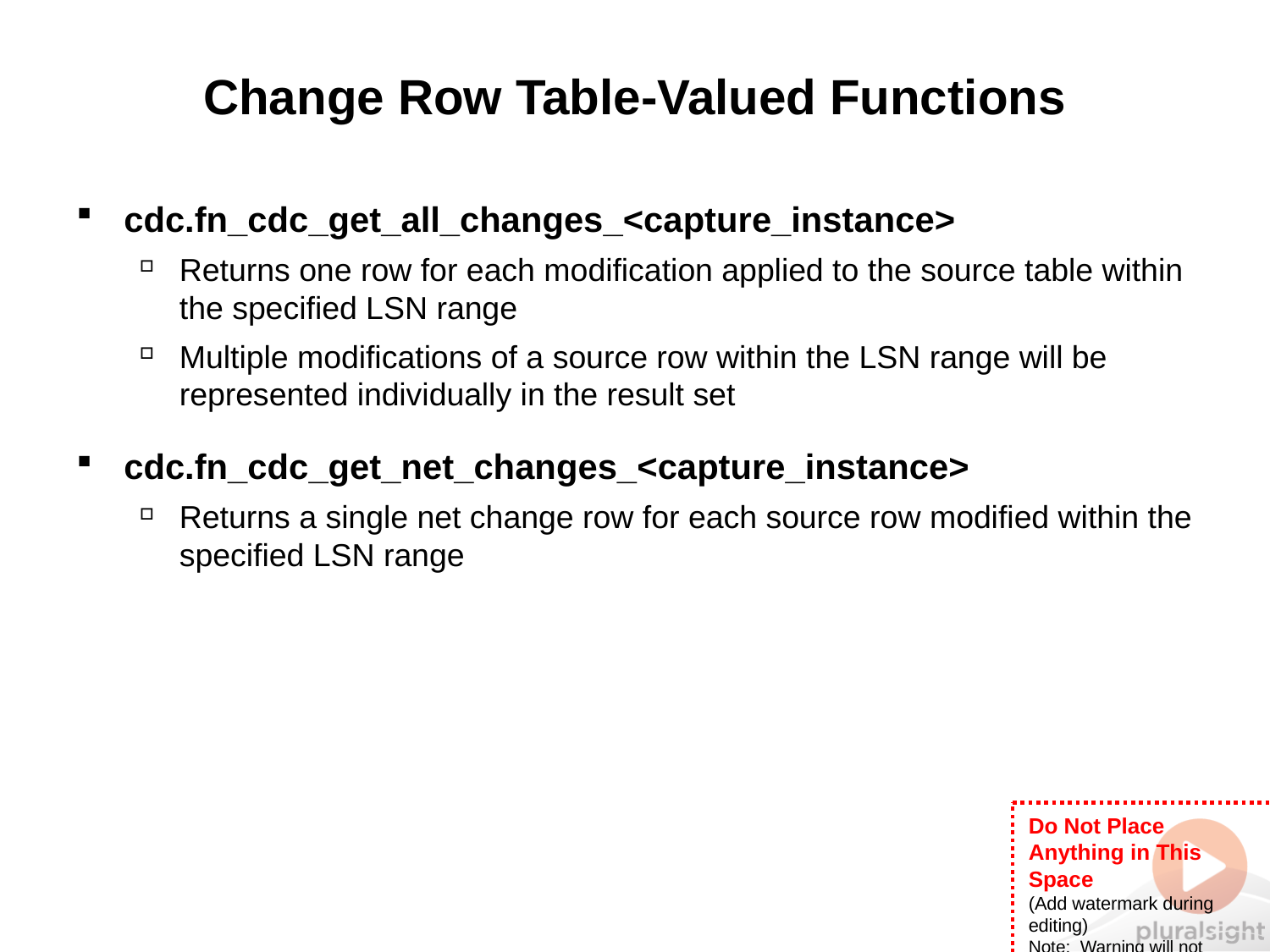

# Change Row Table-Valued Functions
cdc.fn_cdc_get_all_changes_<capture_instance>
Returns one row for each modification applied to the source table within the specified LSN range
Multiple modifications of a source row within the LSN range will be represented individually in the result set
cdc.fn_cdc_get_net_changes_<capture_instance>
Returns a single net change row for each source row modified within the specified LSN range